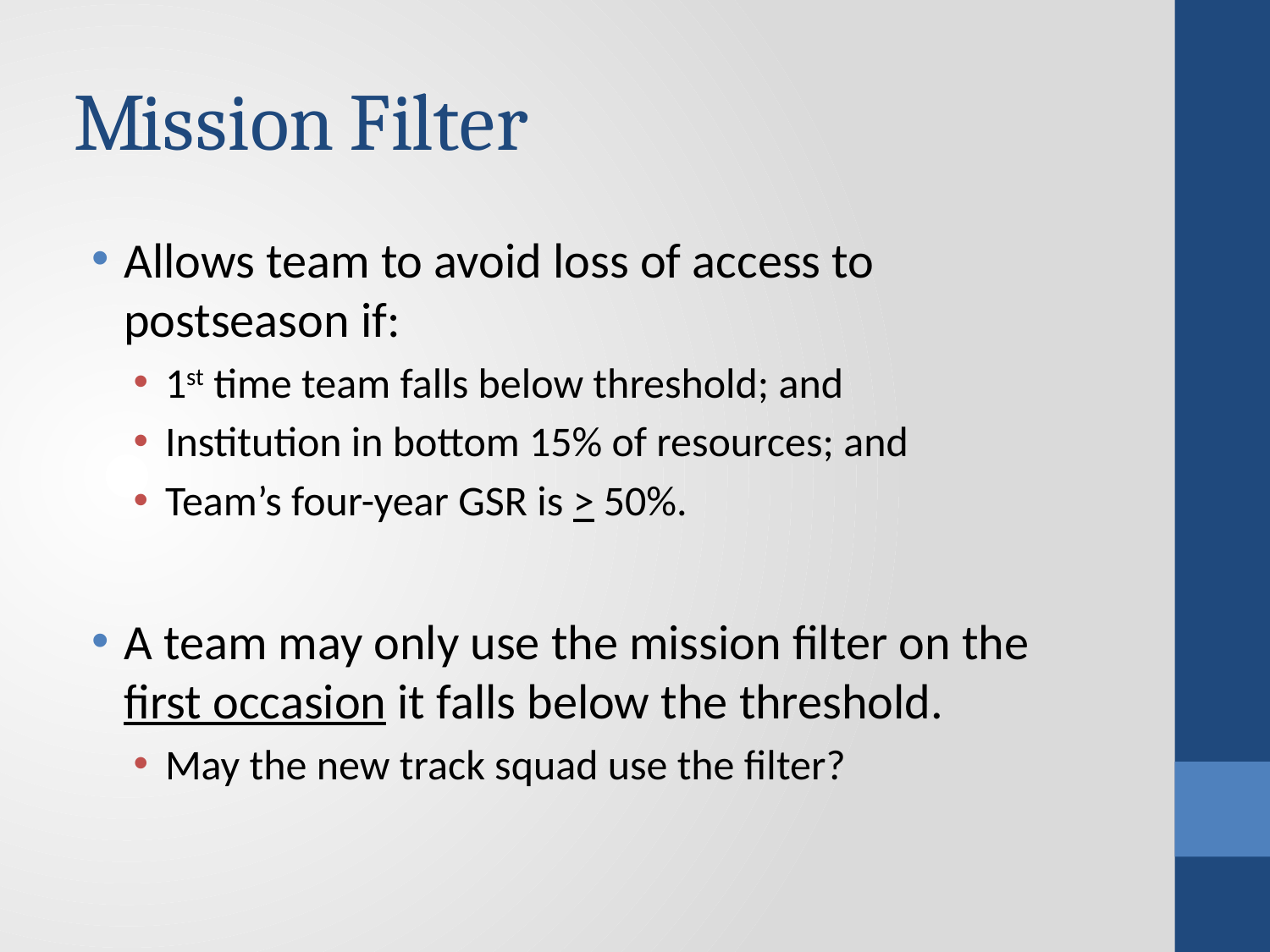

# Mission Filter
Allows team to avoid loss of access to postseason if:
1st time team falls below threshold; and
Institution in bottom 15% of resources; and
Team’s four-year GSR is > 50%.

A team may only use the mission filter on the first occasion it falls below the threshold.
May the new track squad use the filter?